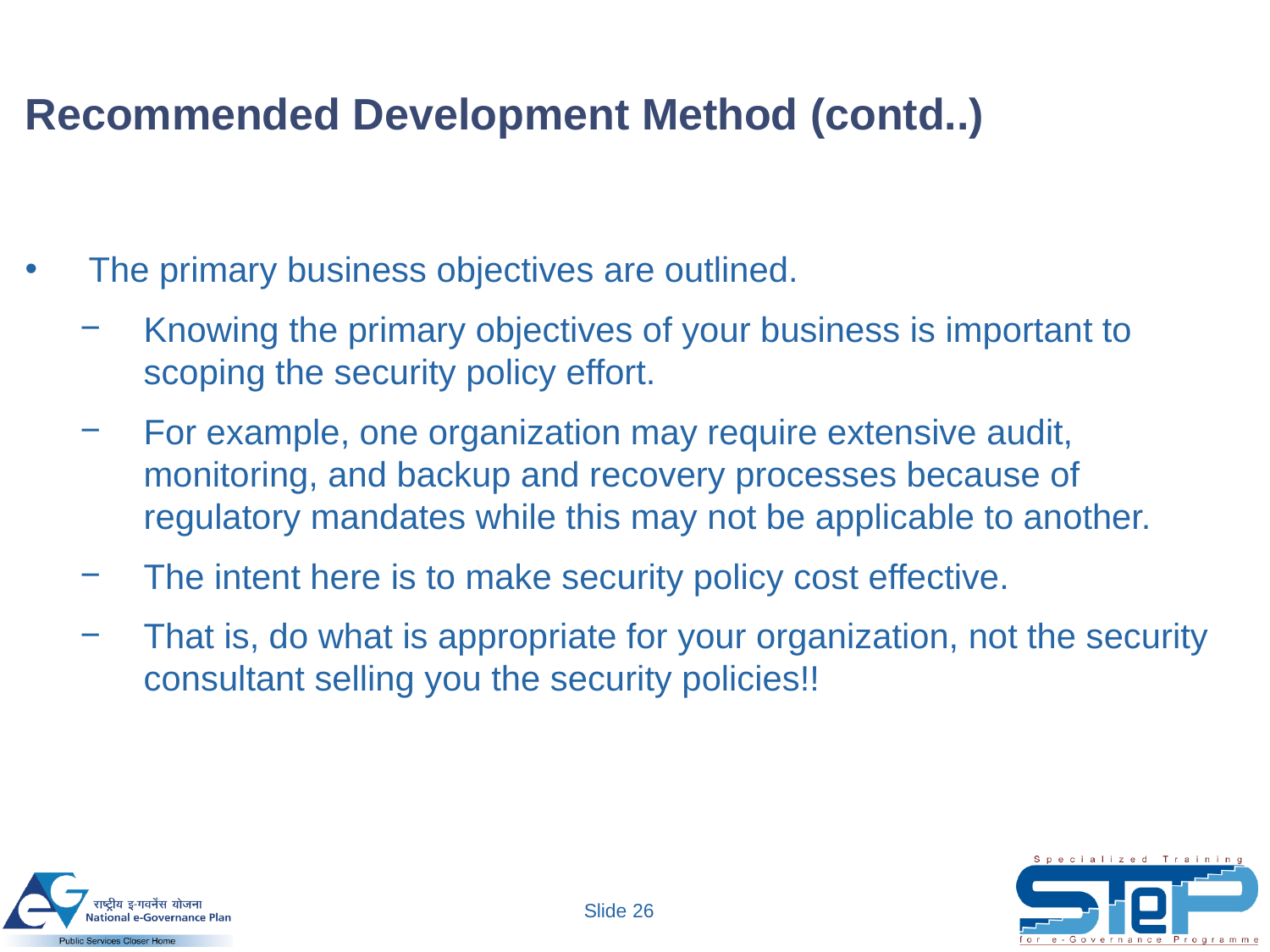

# Recommended Development Method (contd..)
The primary business objectives are outlined.
Knowing the primary objectives of your business is important to scoping the security policy effort.
For example, one organization may require extensive audit, monitoring, and backup and recovery processes because of regulatory mandates while this may not be applicable to another.
The intent here is to make security policy cost effective.
That is, do what is appropriate for your organization, not the security consultant selling you the security policies!!